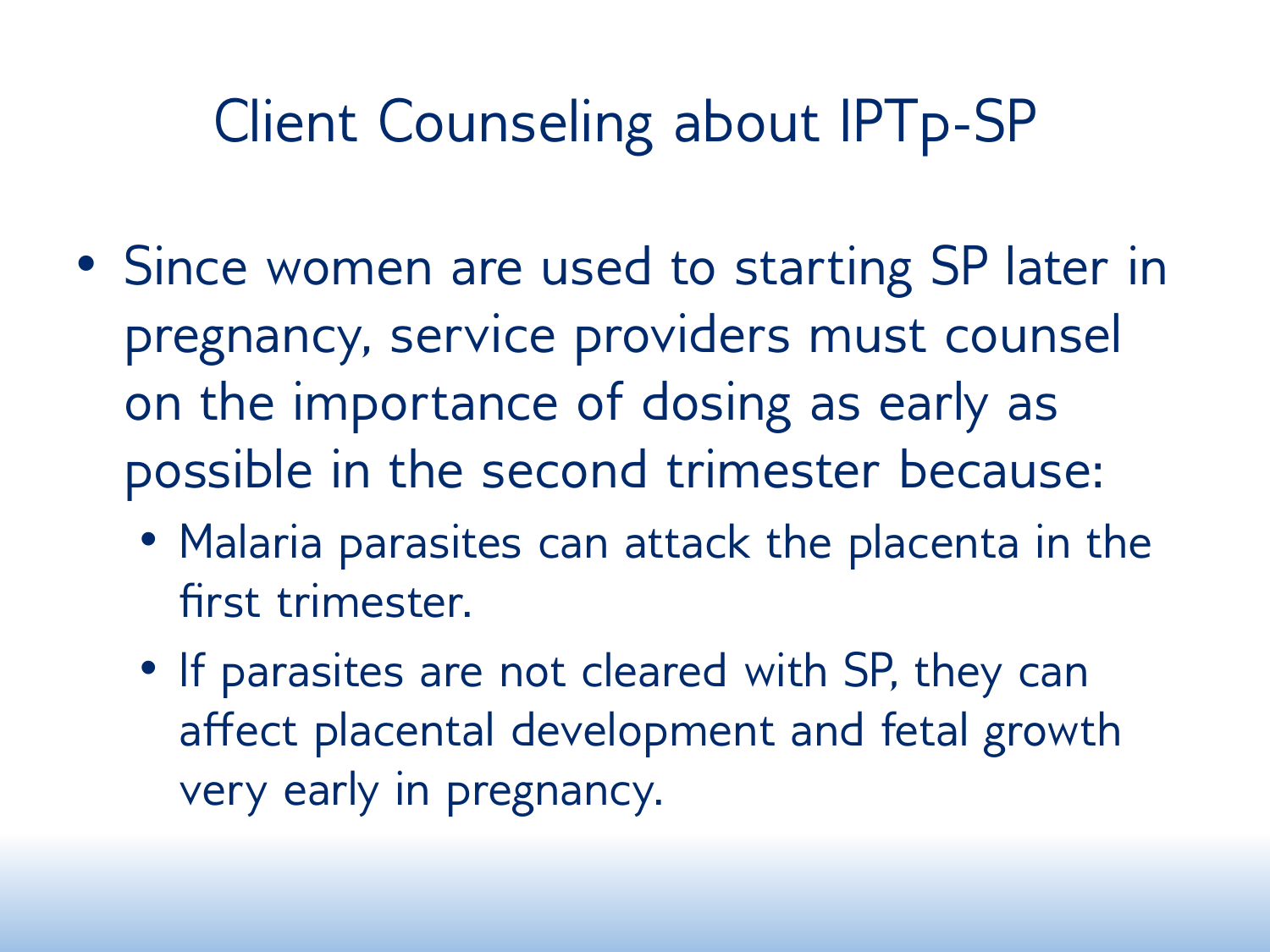

# Client Counseling about IPTp-SP
Since women are used to starting SP later in pregnancy, service providers must counsel on the importance of dosing as early as possible in the second trimester because:
Malaria parasites can attack the placenta in the first trimester.
If parasites are not cleared with SP, they can affect placental development and fetal growth very early in pregnancy.